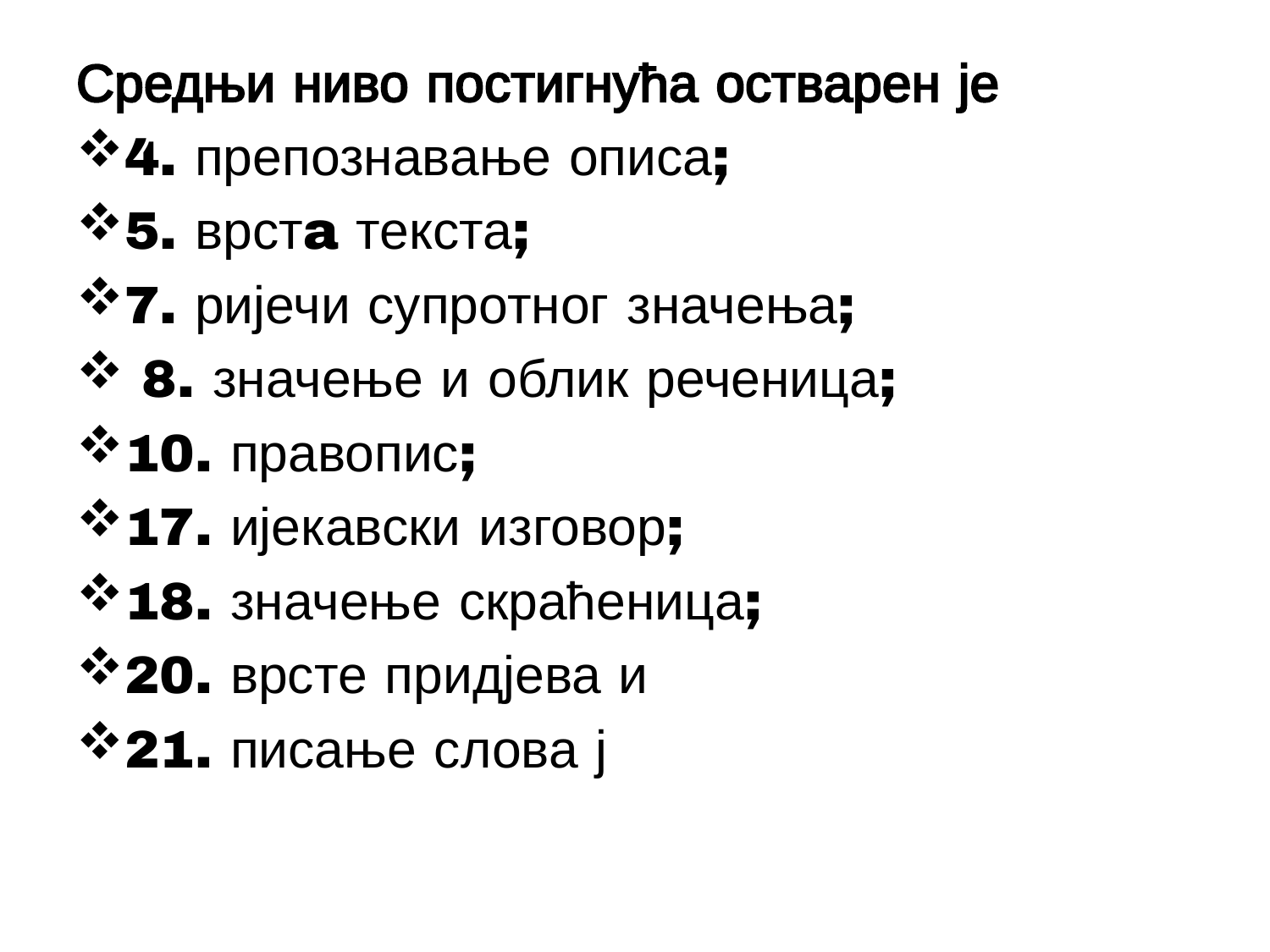

Средњи ниво постигнућа остварен је
4. препознавање описа;
5. врстa текста;
7. ријечи супротног значења;
 8. значење и облик реченица;
10. правопис;
17. ијекавски изговор;
18. значење скраћеница;
20. врсте придјева и
21. писање слова ј